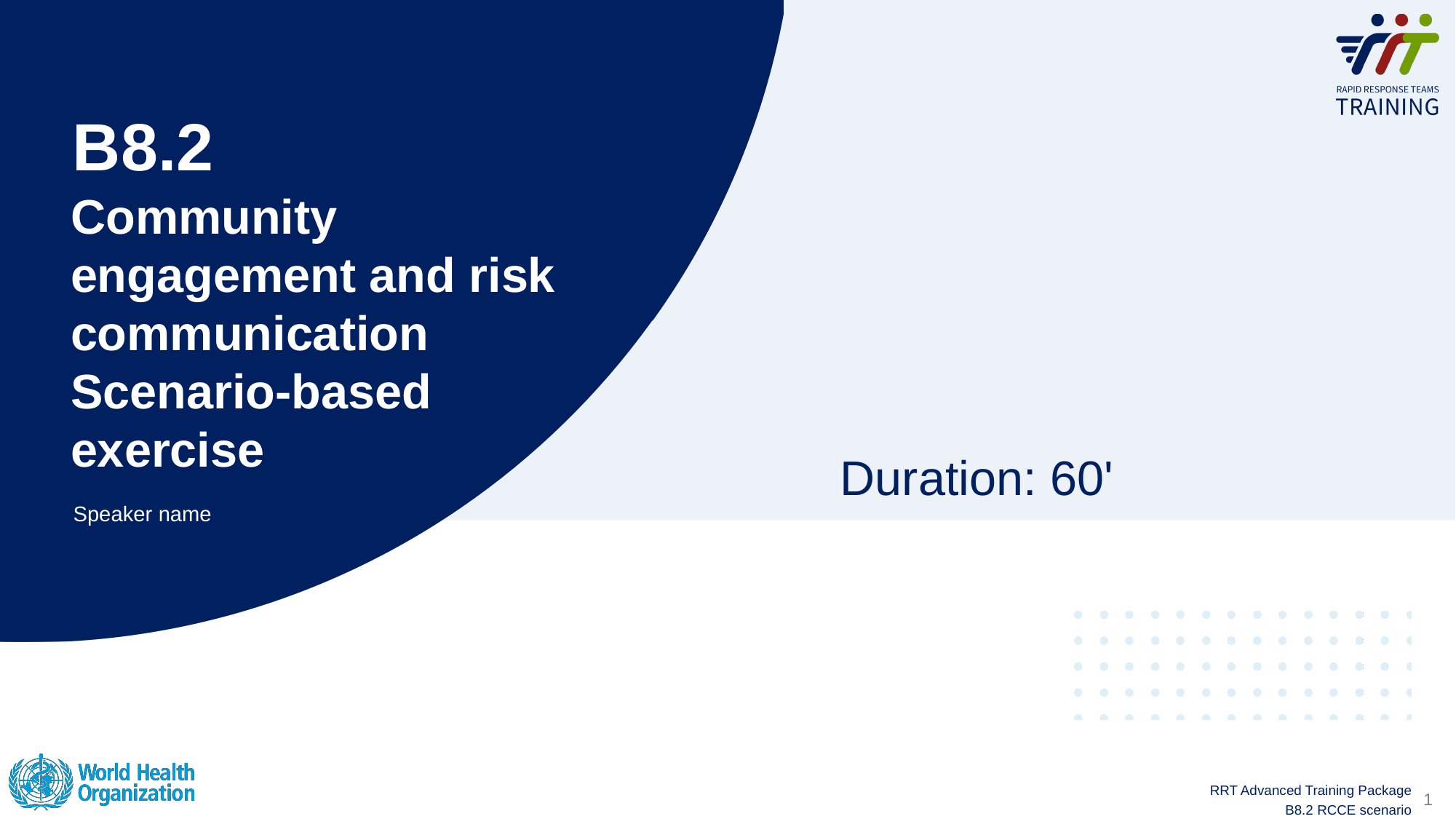

B8.2
Community engagement and risk communication
Scenario-based exercise
Duration: 60'
Speaker name